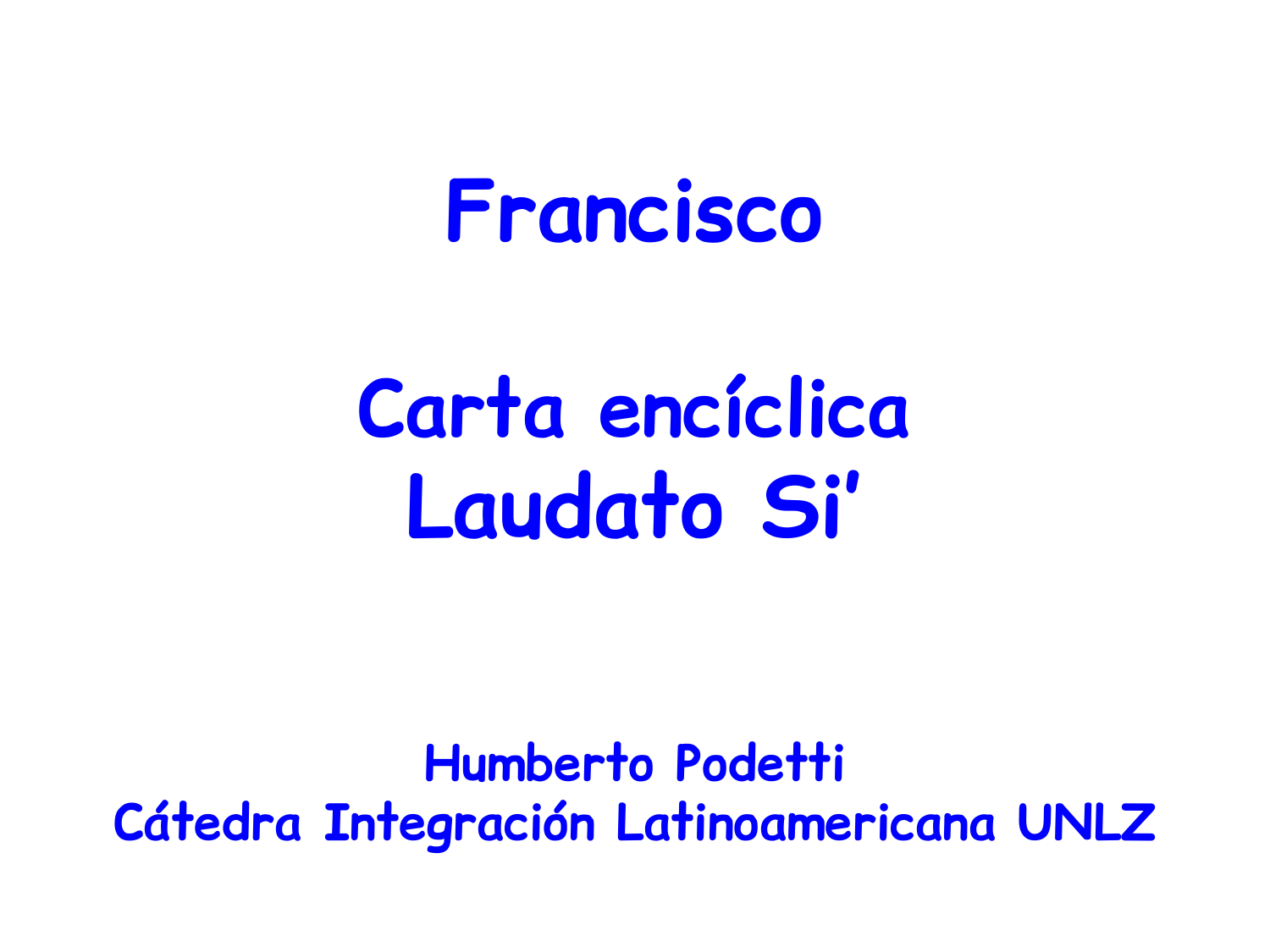

# Francisco Carta encíclica Laudato Si’ Humberto Podetti Cátedra Integración Latinoamericana UNLZ